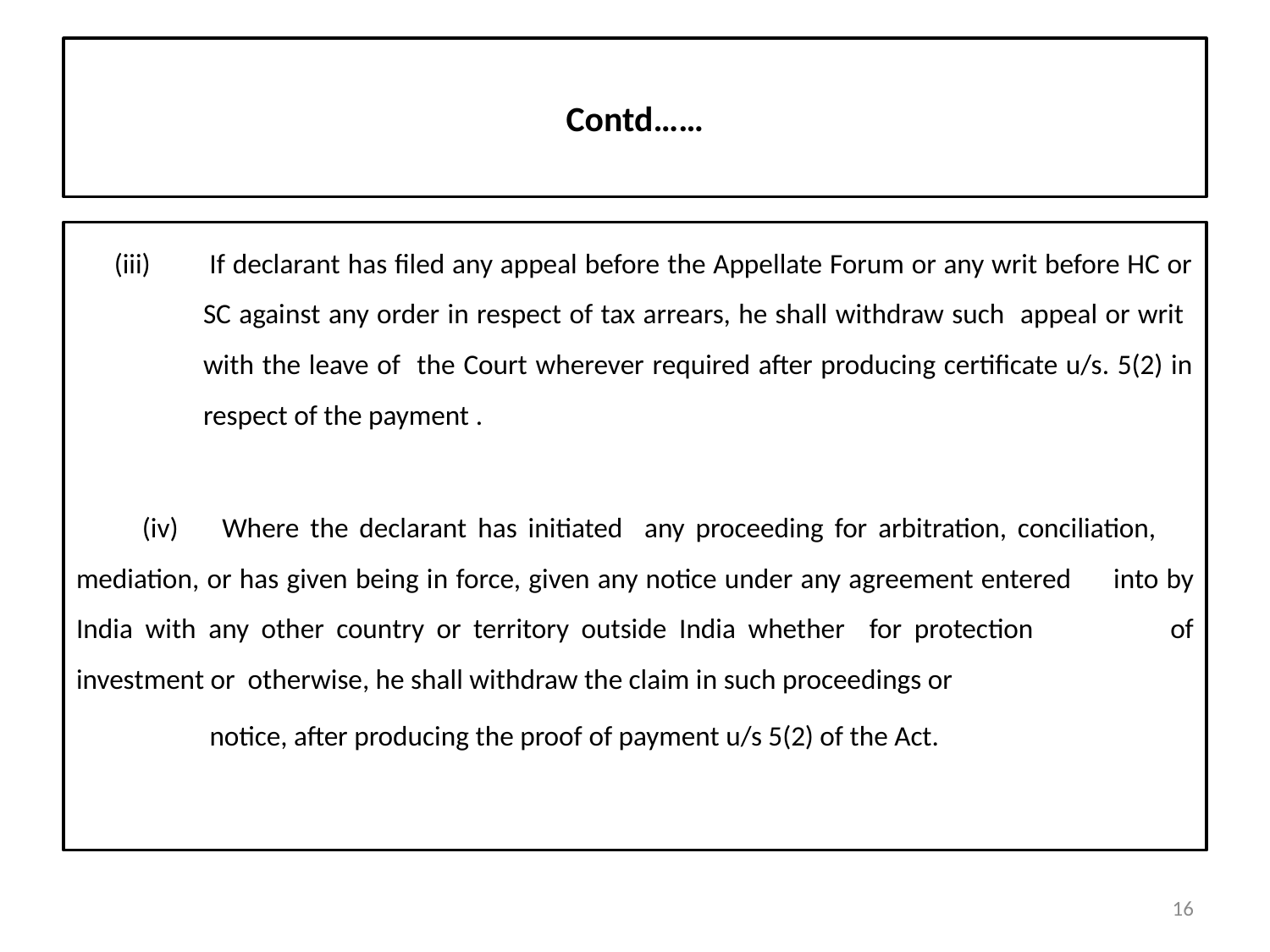

# Contd……
     (iii)	If declarant has filed any appeal before the Appellate Forum or any writ before HC or 	SC against any order in respect of tax arrears, he shall withdraw such  appeal or writ  	with the leave of  the Court wherever required after producing certificate u/s. 5(2) in 	respect of the payment .

      (iv)    Where the declarant has initiated  any proceeding for arbitration, conciliation,  	mediation, or has given being in force, given any notice under any agreement entered 	into by India with any other country or territory outside India whether  for protection 	of investment or  otherwise, he shall withdraw the claim in such proceedings or
                     notice, after producing the proof of payment u/s 5(2) of the Act.

16